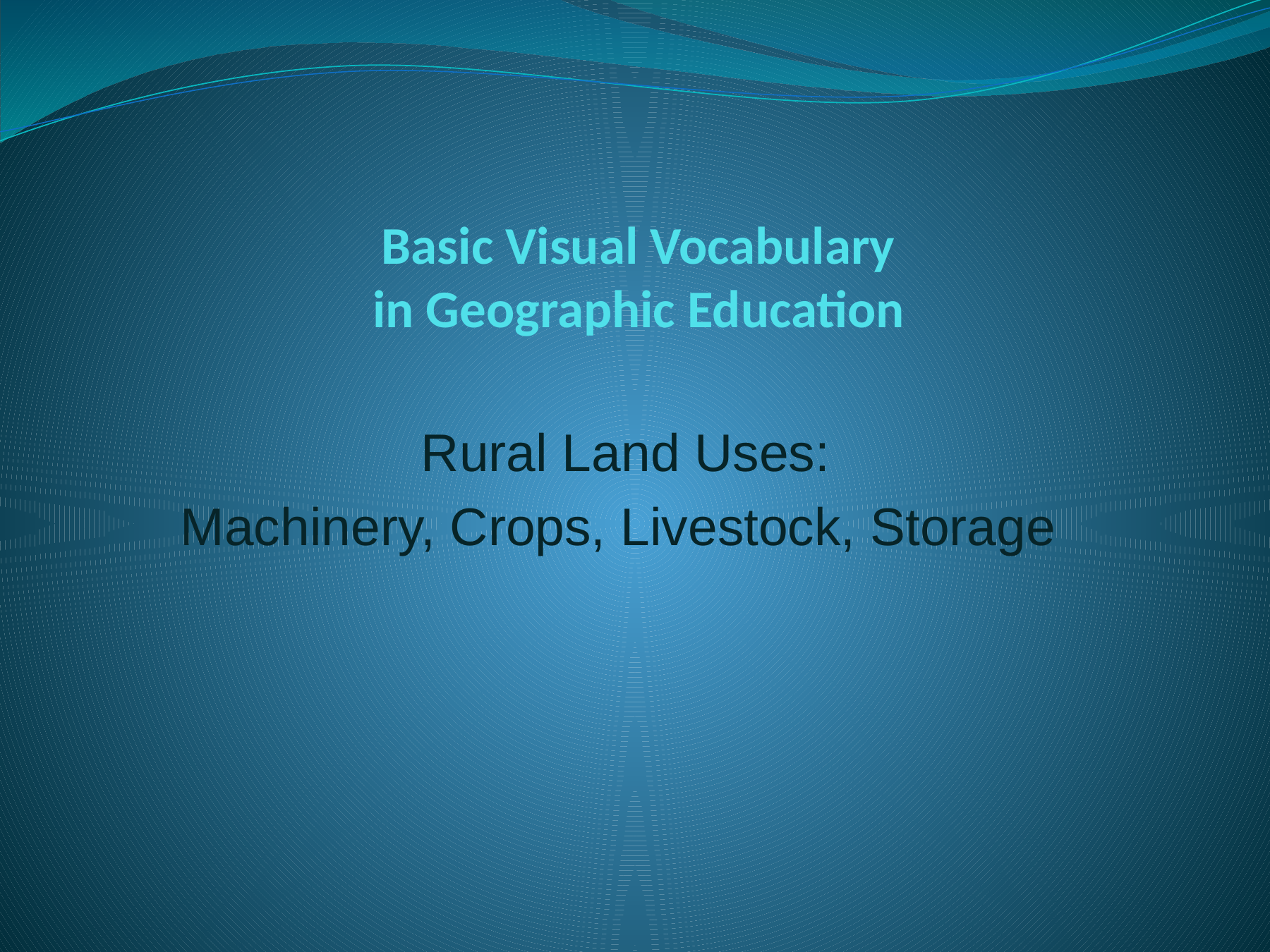

# Basic Visual Vocabulary in Geographic Education
Rural Land Uses:
Machinery, Crops, Livestock, Storage